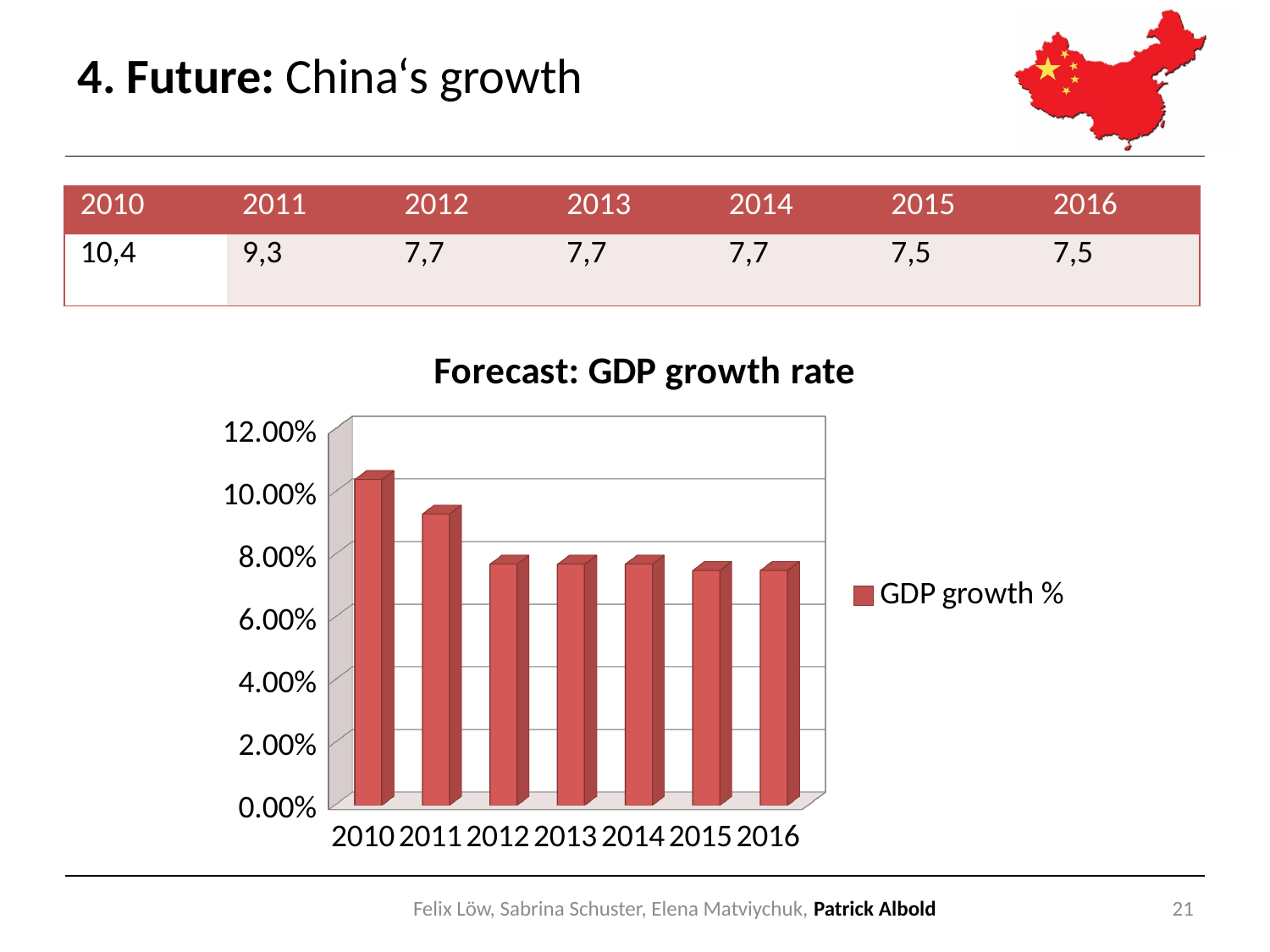

# 4. Future: China‘s growth
| 2010 | 2011 | 2012 | 2013 | 2014 | 2015 | 2016 |
| --- | --- | --- | --- | --- | --- | --- |
| 10,4 | 9,3 | 7,7 | 7,7 | 7,7 | 7,5 | 7,5 |

[unsupported chart]

Felix Löw, Sabrina Schuster, Elena Matviychuk, Patrick Albold
21